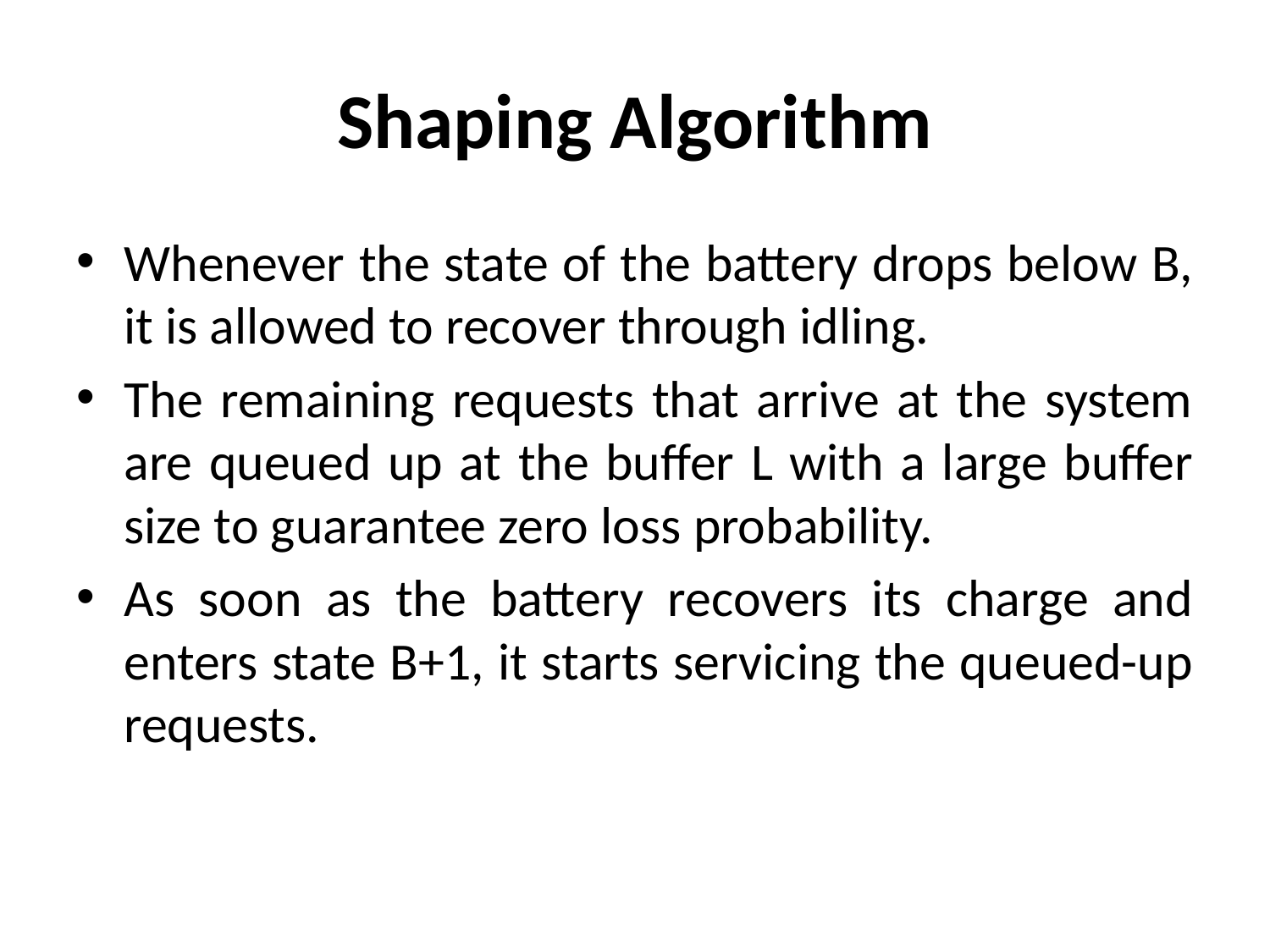

# Shaping Algorithm
Whenever the state of the battery drops below B, it is allowed to recover through idling.
The remaining requests that arrive at the system are queued up at the buffer L with a large buffer size to guarantee zero loss probability.
As soon as the battery recovers its charge and enters state B+1, it starts servicing the queued-up requests.